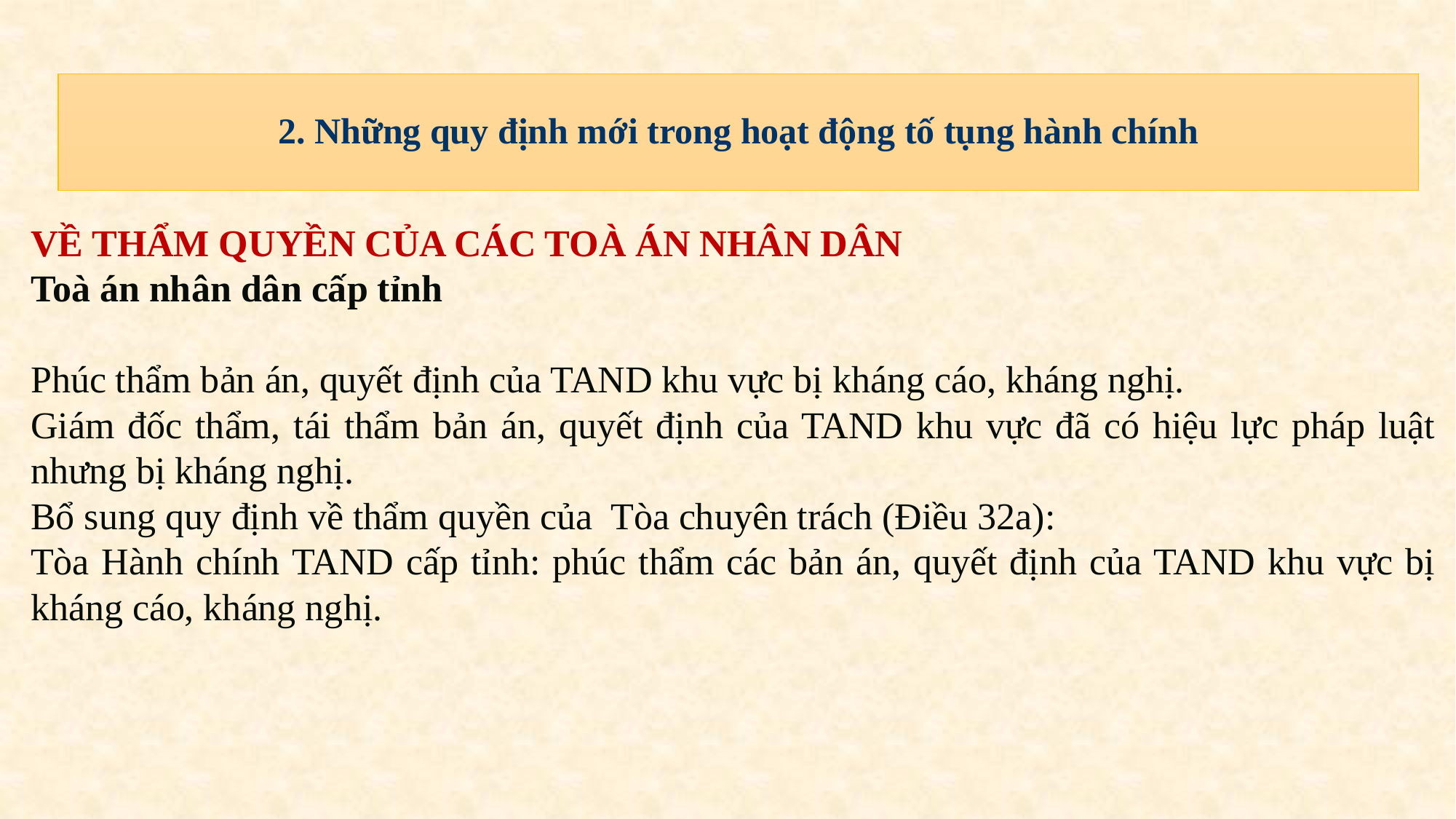

# 2. Những quy định mới trong hoạt động tố tụng hành chính

VỀ THẨM QUYỀN CỦA CÁC TOÀ ÁN NHÂN DÂN
Toà án nhân dân cấp tỉnh

Phúc thẩm bản án, quyết định của TAND khu vực bị kháng cáo, kháng nghị.
Giám đốc thẩm, tái thẩm bản án, quyết định của TAND khu vực đã có hiệu lực pháp luật nhưng bị kháng nghị.
Bổ sung quy định về thẩm quyền của  Tòa chuyên trách (Điều 32a):
Tòa Hành chính TAND cấp tỉnh: phúc thẩm các bản án, quyết định của TAND khu vực bị kháng cáo, kháng nghị.